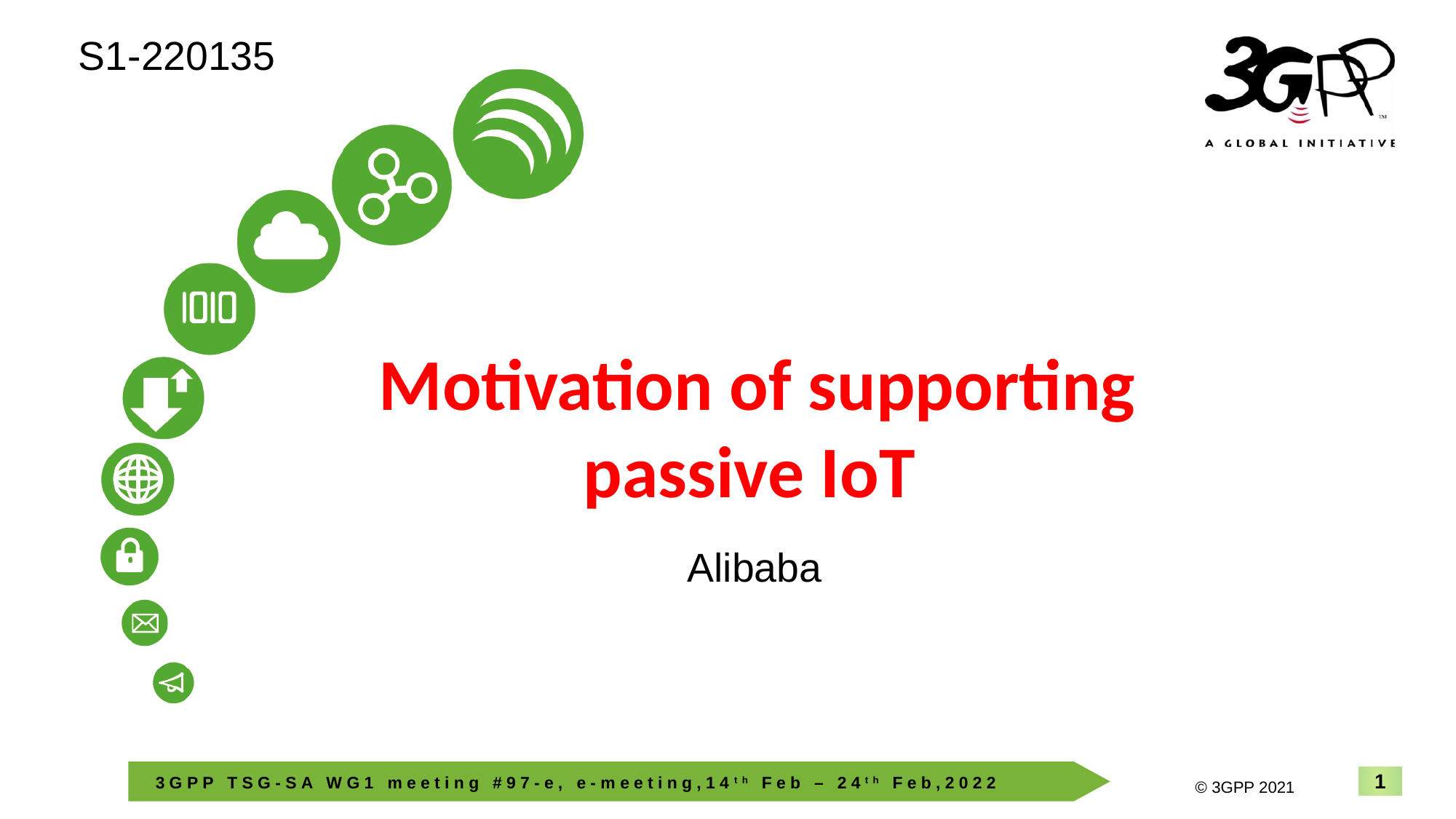

S1-220135
# Motivation of supporting passive IoT
Alibaba